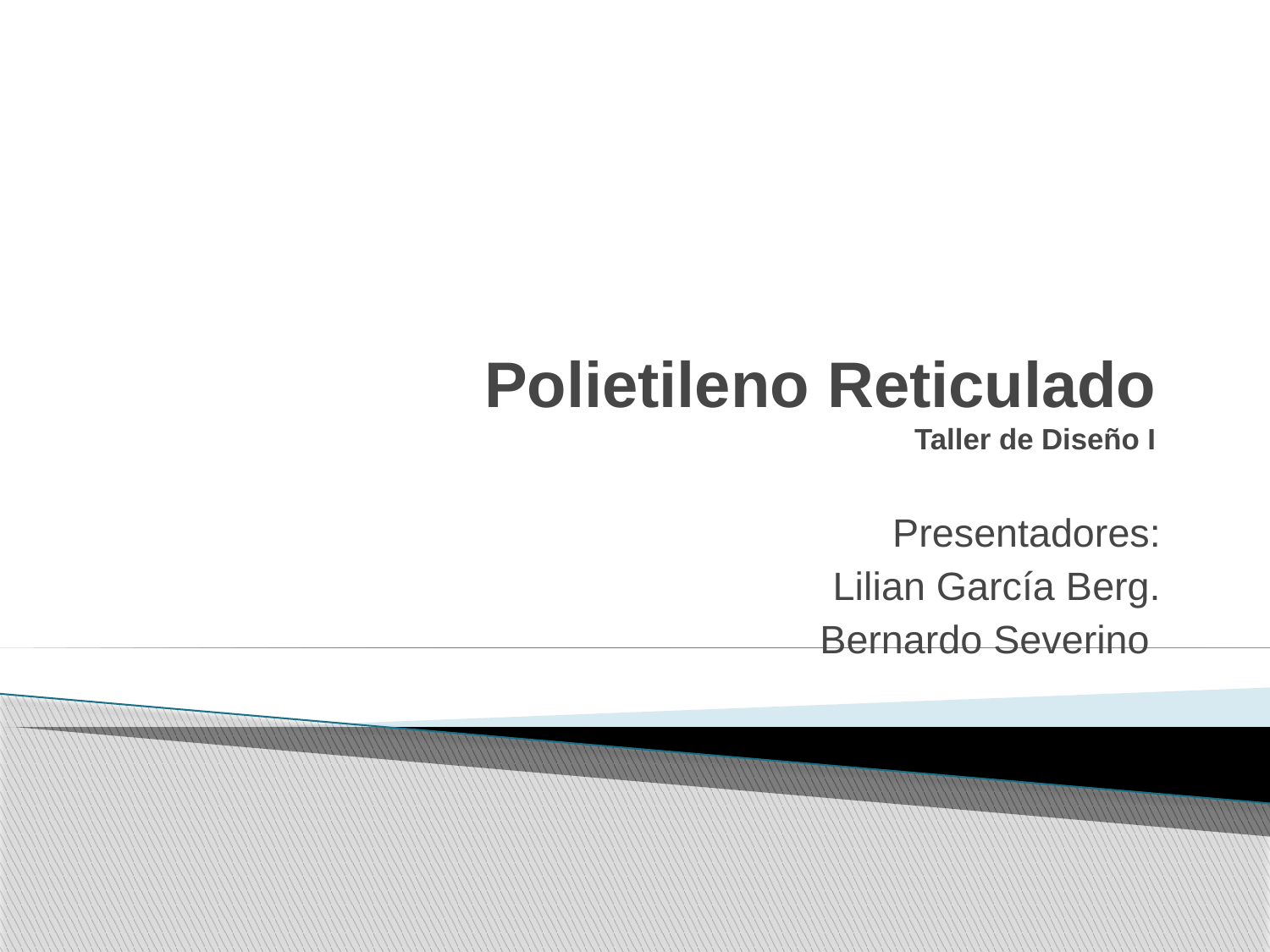

# Polietileno Reticulado Taller de Diseño I
Presentadores:
Lilian García Berg.
Bernardo Severino